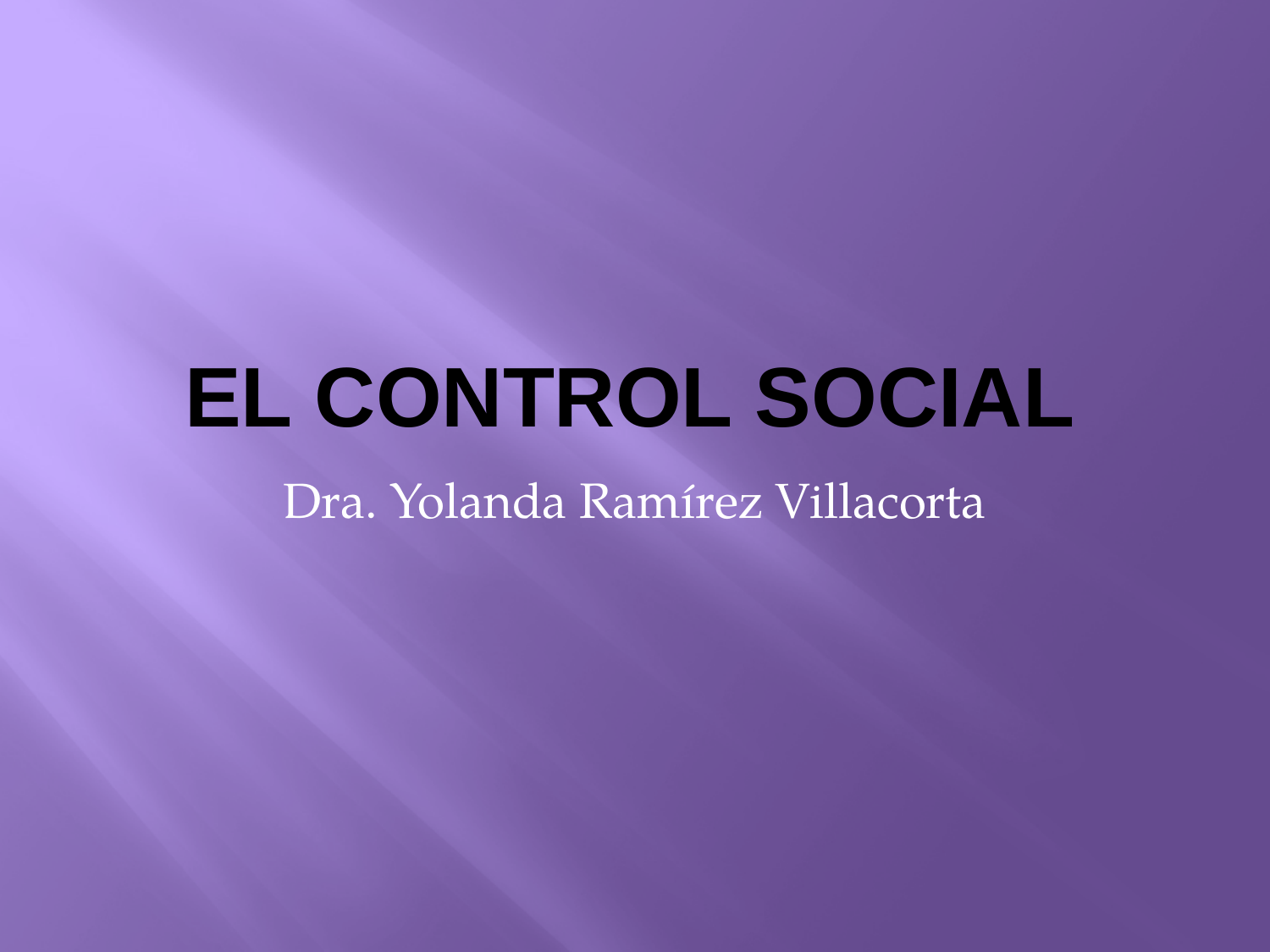

# EL CONTROL SOCIAL
Dra. Yolanda Ramírez Villacorta